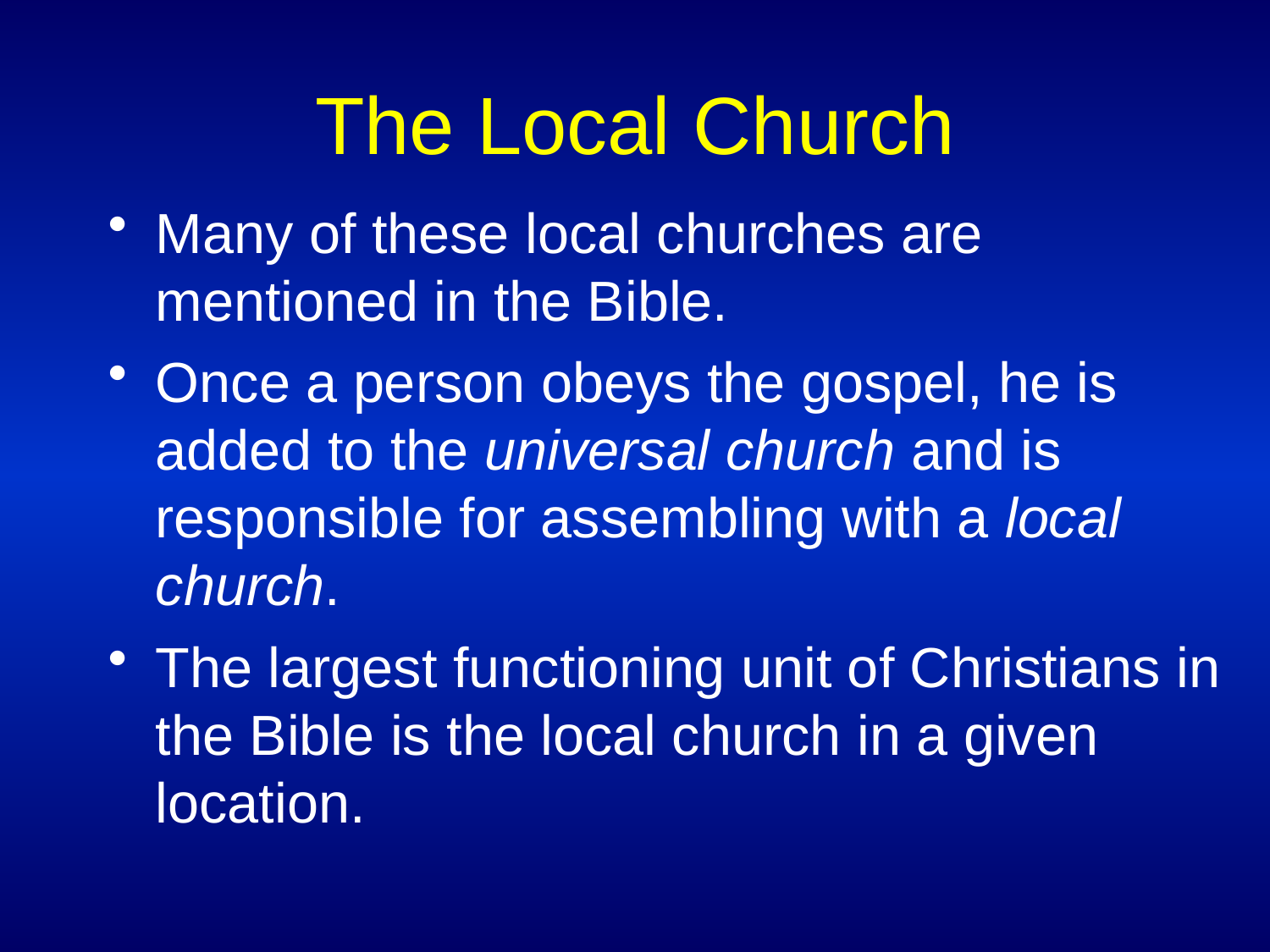

# The Local Church
Many of these local churches are mentioned in the Bible.
Once a person obeys the gospel, he is added to the universal church and is responsible for assembling with a local church.
The largest functioning unit of Christians in the Bible is the local church in a given location.